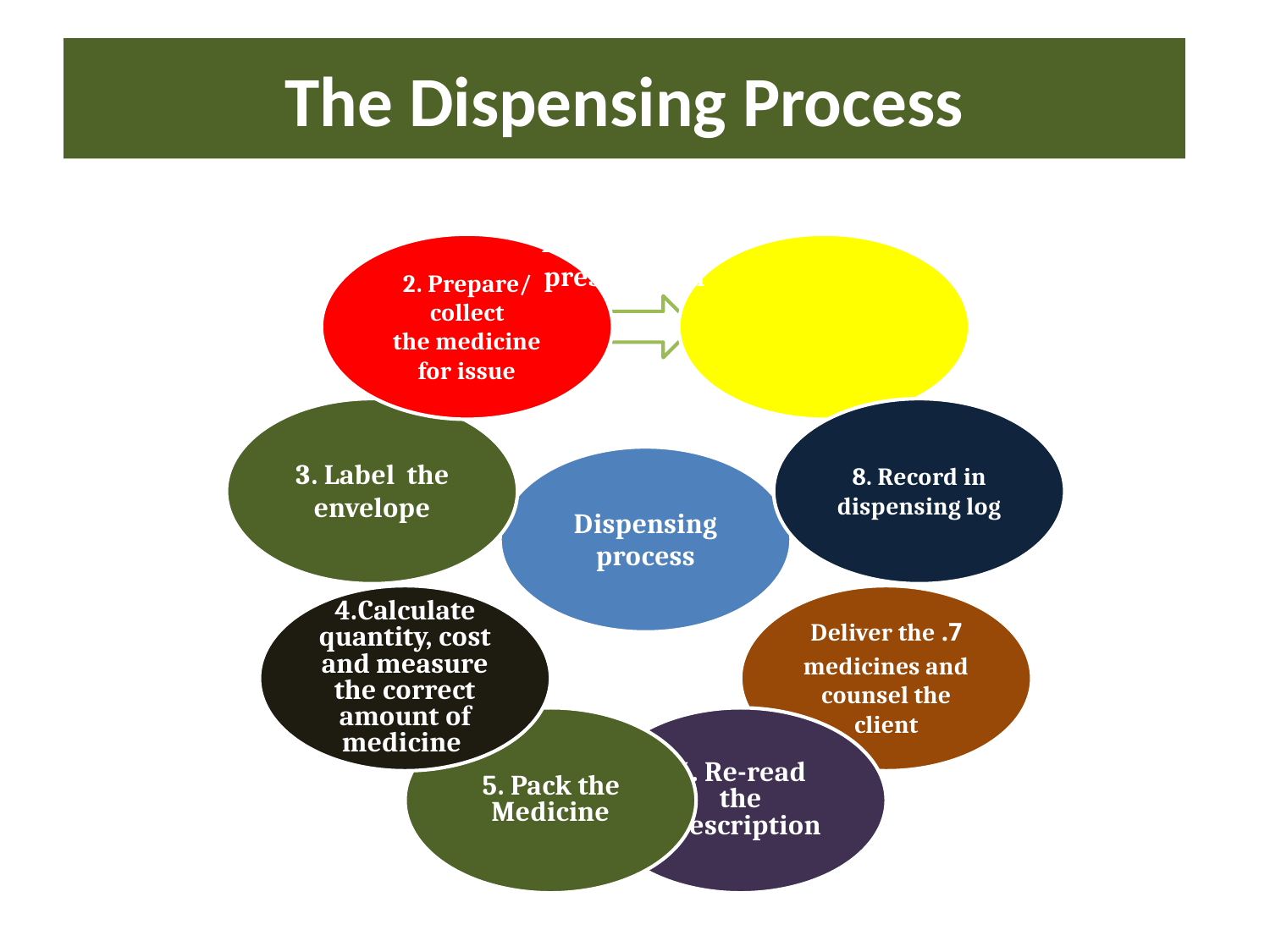

# The Dispensing Process
Dispensing process
8. Record in dispensing log
6. Re-read the prescription
5. Pack the Medicine
4.Calculate quantity, cost and measure the correct amount of medicine
3. Label  the envelope
the medicine for issue
1. Read and interpret the prescription